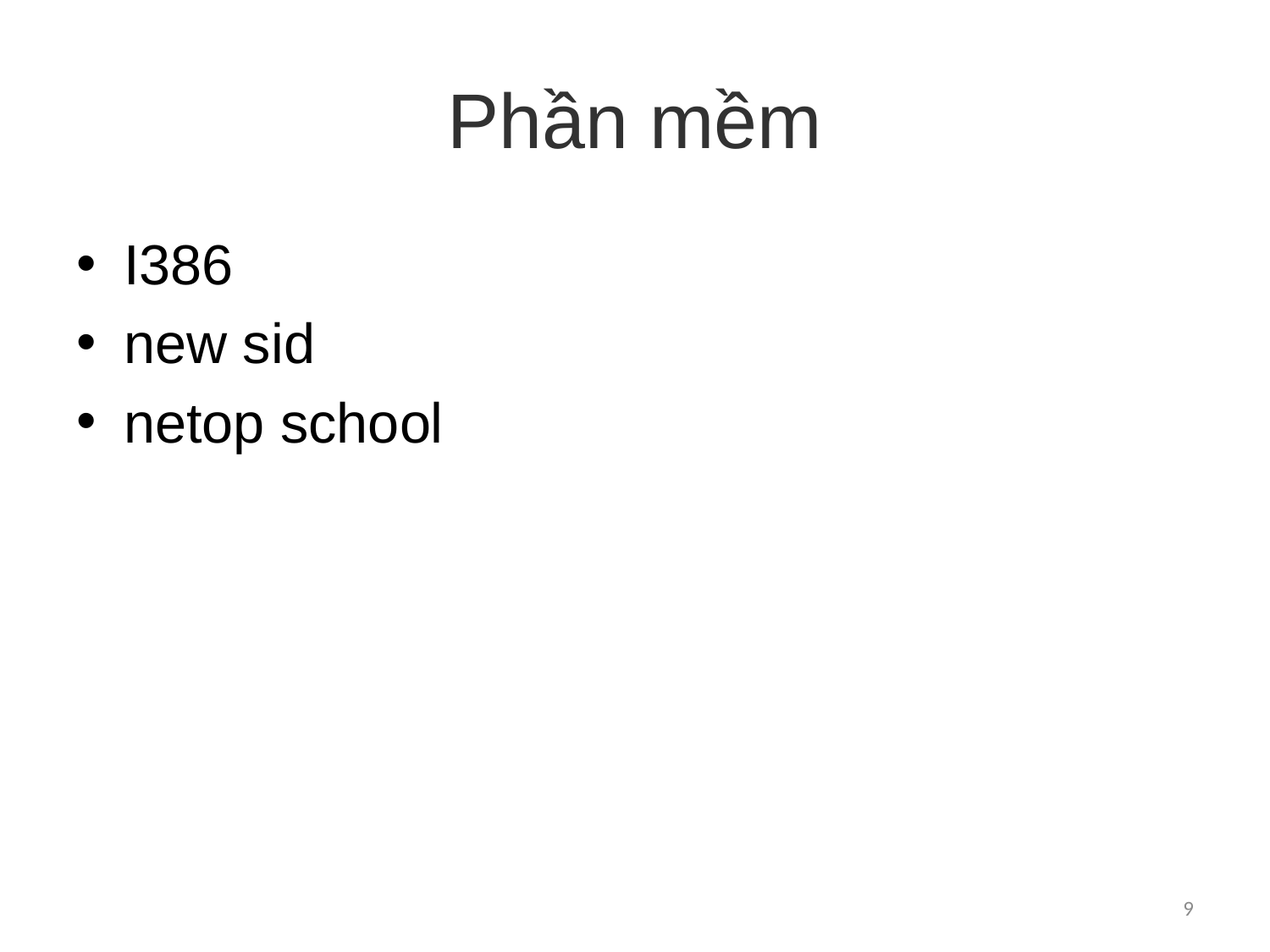

# Phần mềm
I386
new sid
netop school

9